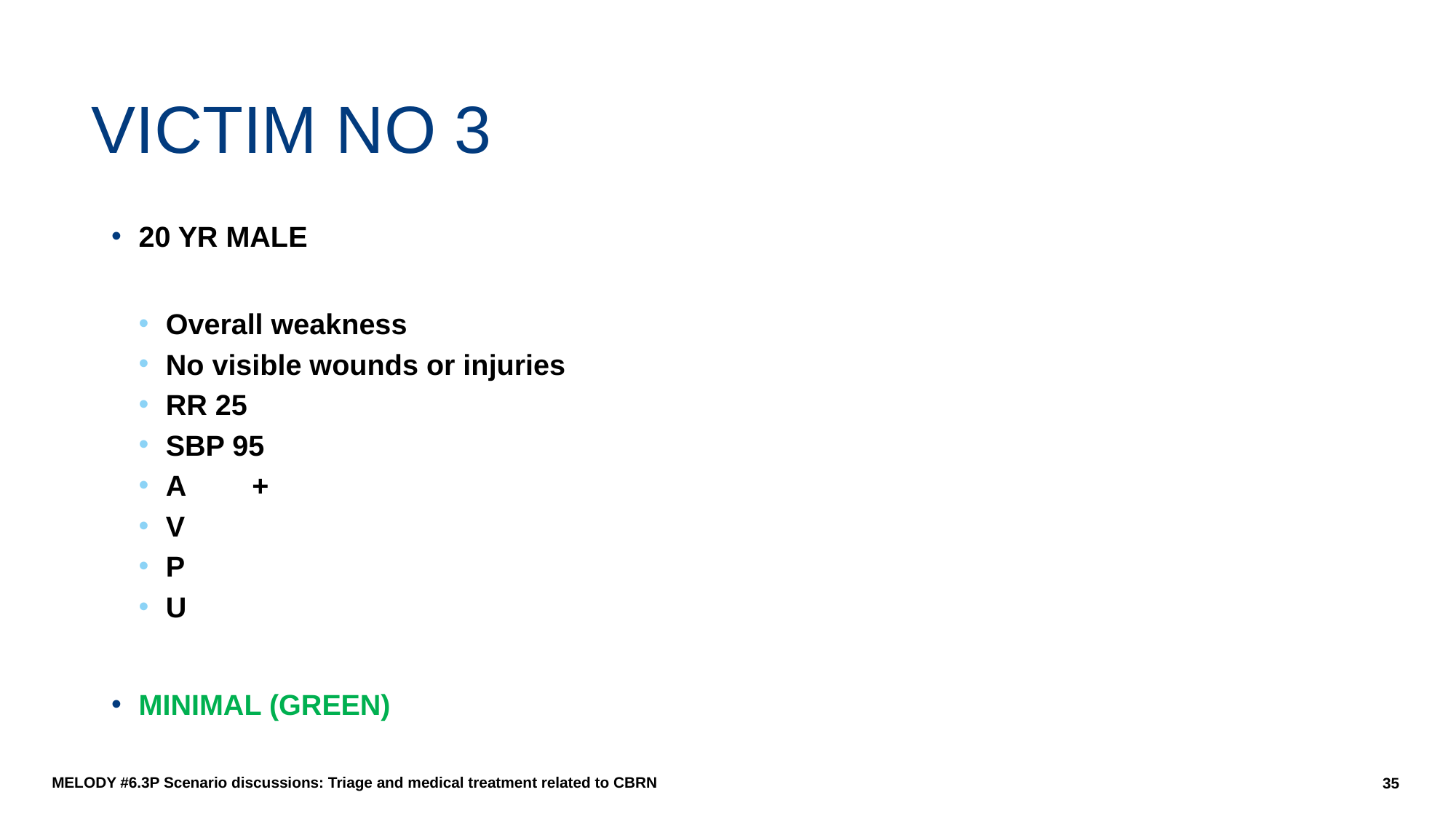

# VICTIM NO 3
20 YR MALE

Overall weakness
No visible wounds or injuries
RR 25
SBP 95
A	+
V
P
U

MINIMAL (GREEN)

MELODY #6.3P Scenario discussions: Triage and medical treatment related to CBRN
35